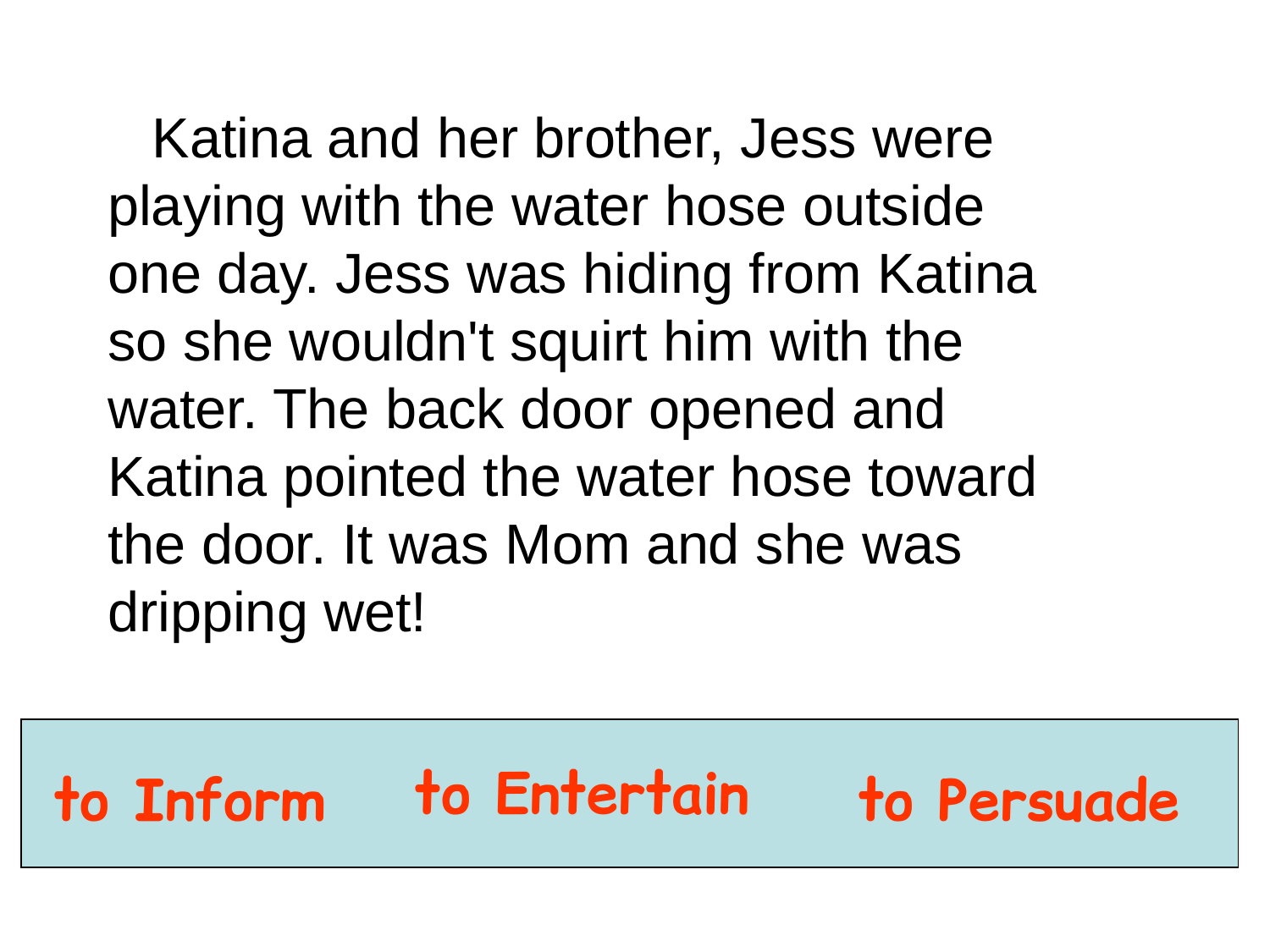

Katina and her brother, Jess were playing with the water hose outside one day. Jess was hiding from Katina so she wouldn't squirt him with the water. The back door opened and Katina pointed the water hose toward the door. It was Mom and she was dripping wet!
 to Inform

 to Persuade
to Entertain